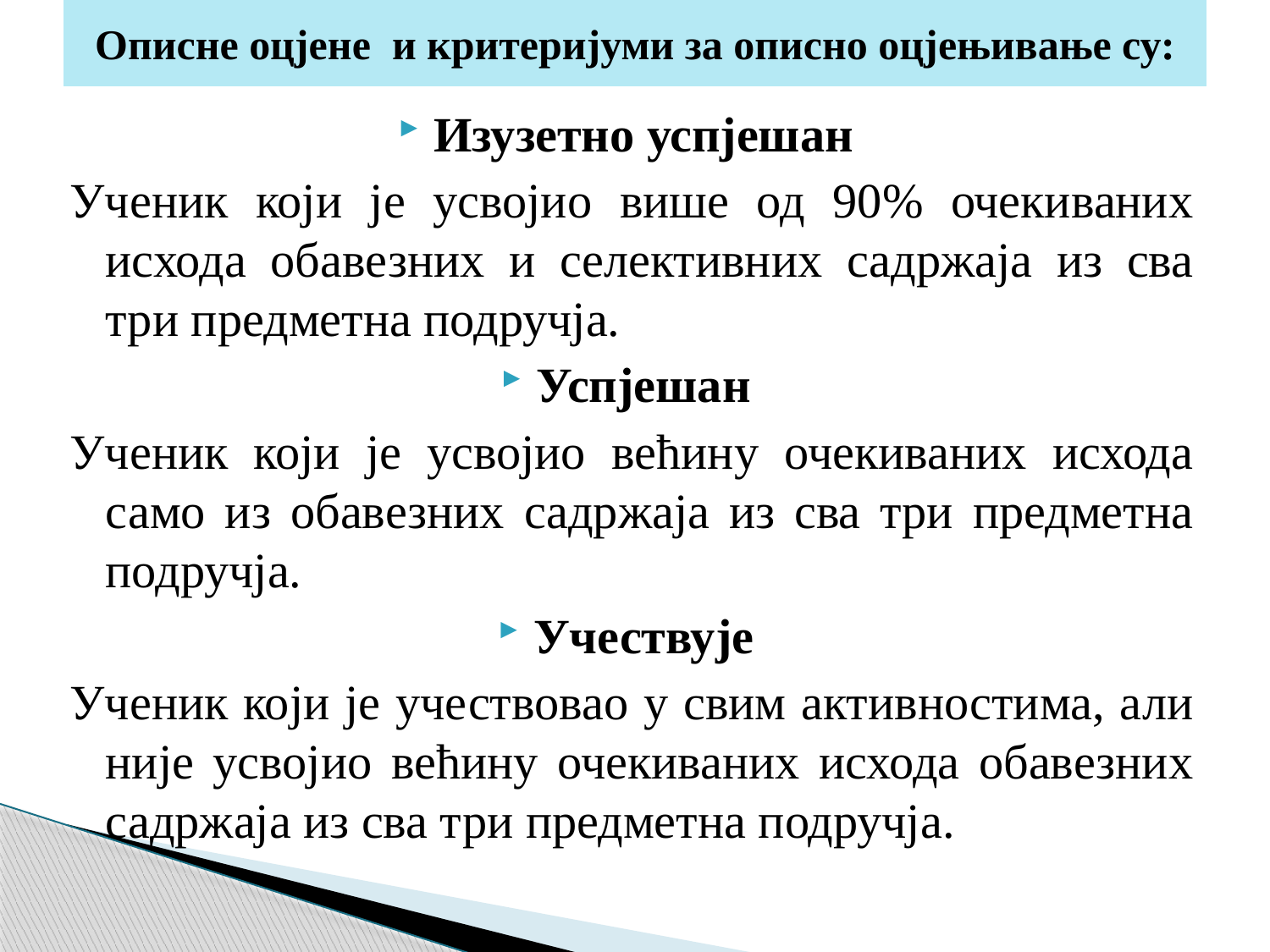

# Описне оцјене  и критеријуми за описно оцјењивање су:
Изузетно успјешан
Ученик који је усвојио више од 90% очекиваних исхода обавезних и селективних садржаја из сва три предметна подручја.
Успјешан
Ученик који је усвојио већину очекиваних исхода само из обавезних садржаја из сва три предметна подручја.
Учествује
Ученик који је учествовао у свим активностима, али није усвојио већину очекиваних исхода обавезних садржаја из сва три предметна подручја.